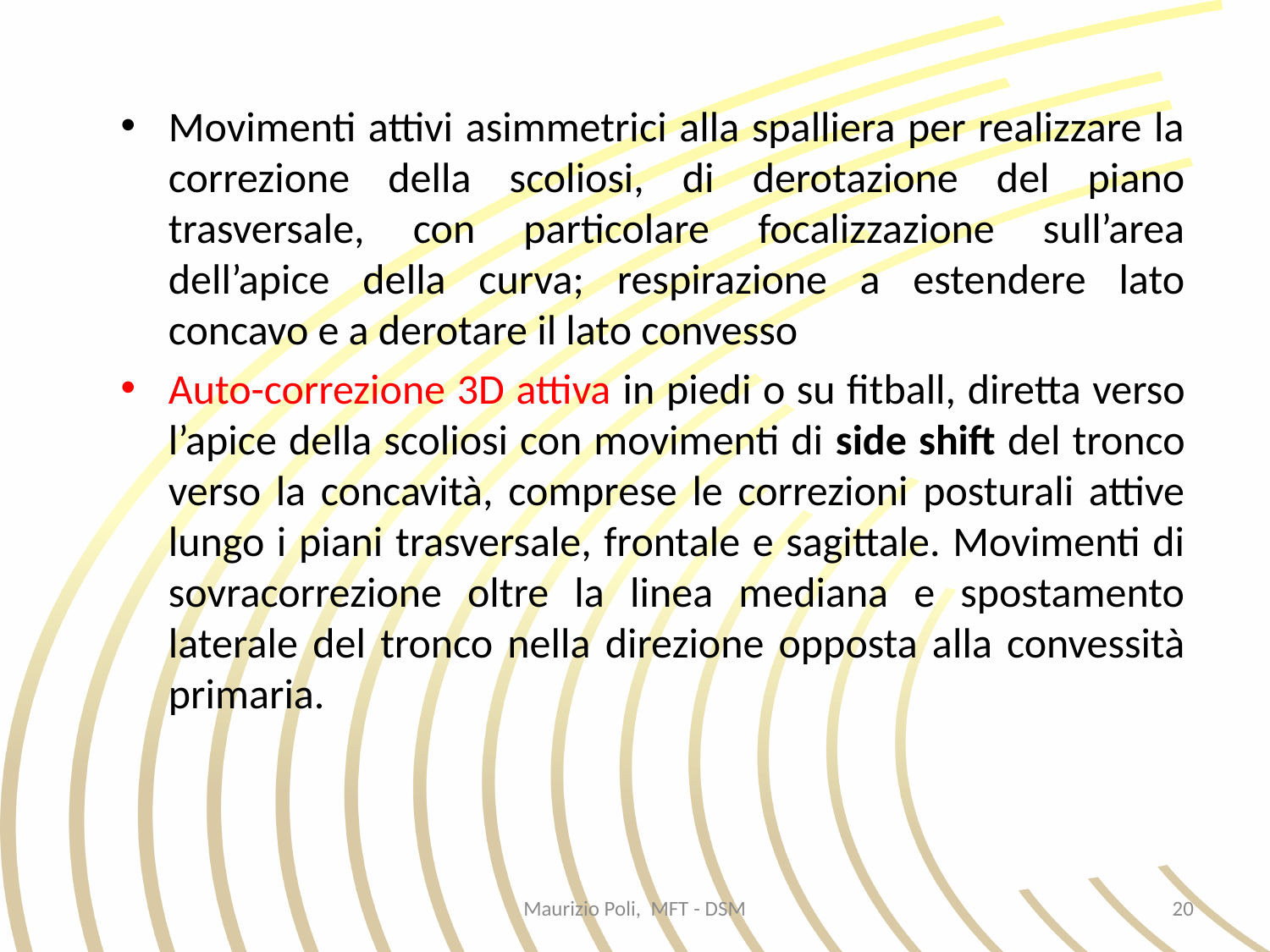

Movimenti attivi asimmetrici alla spalliera per realizzare la correzione della scoliosi, di derotazione del piano trasversale, con particolare focalizzazione sull’area dell’apice della curva; respirazione a estendere lato concavo e a derotare il lato convesso
Auto-correzione 3D attiva in piedi o su fitball, diretta verso l’apice della scoliosi con movimenti di side shift del tronco verso la concavità, comprese le correzioni posturali attive lungo i piani trasversale, frontale e sagittale. Movimenti di sovracorrezione oltre la linea mediana e spostamento laterale del tronco nella direzione opposta alla convessità primaria.

Maurizio Poli,  MFT - DSM
20